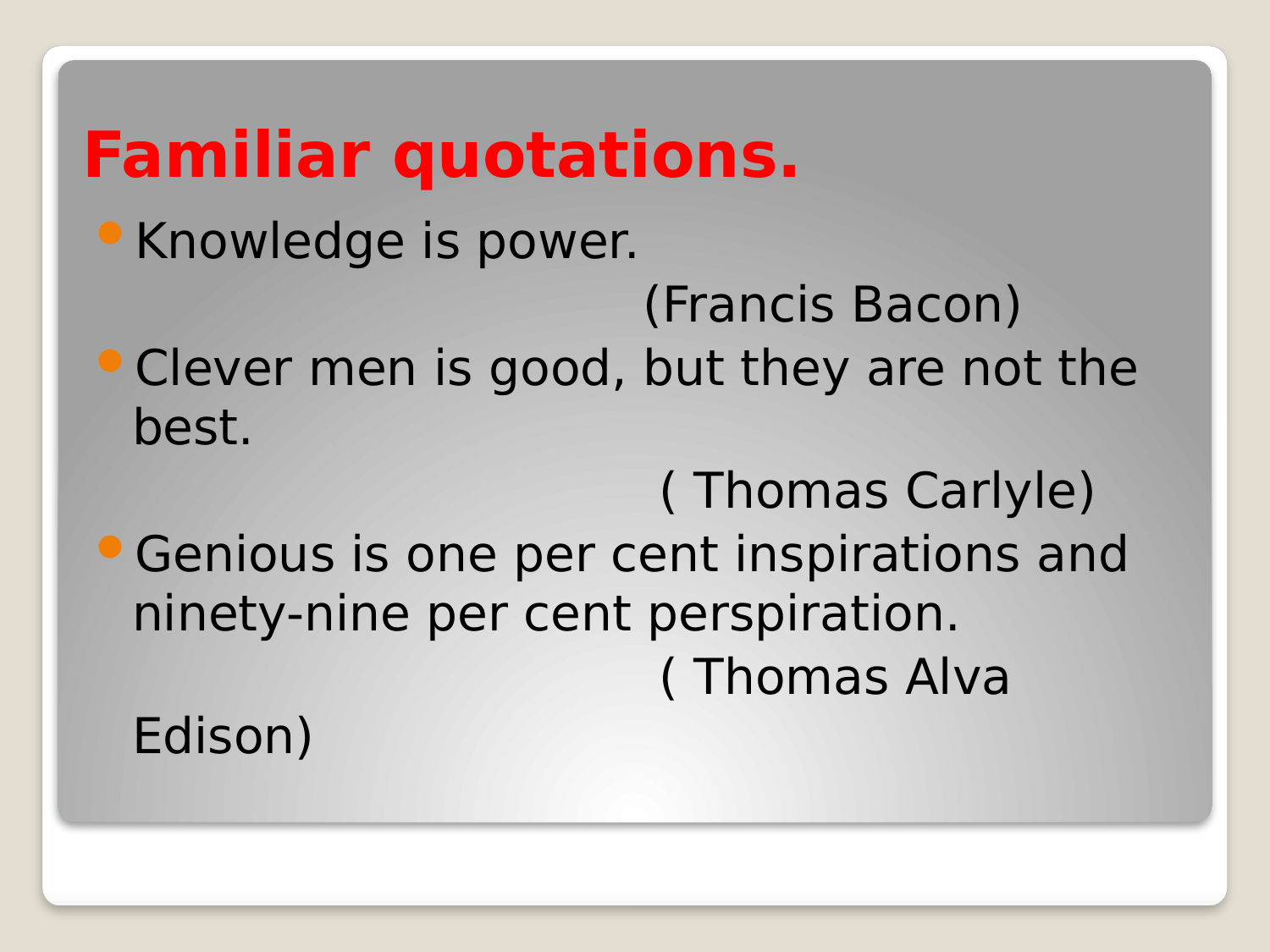

# Familiar quotations.
Knowledge is power.
                                   (Francis Bacon)
Clever men is good, but they are not the best.
                                    ( Thomas Carlyle)
Genious is one per cent inspirations and ninety-nine per cent perspiration.
                                    ( Thomas Alva Edison)